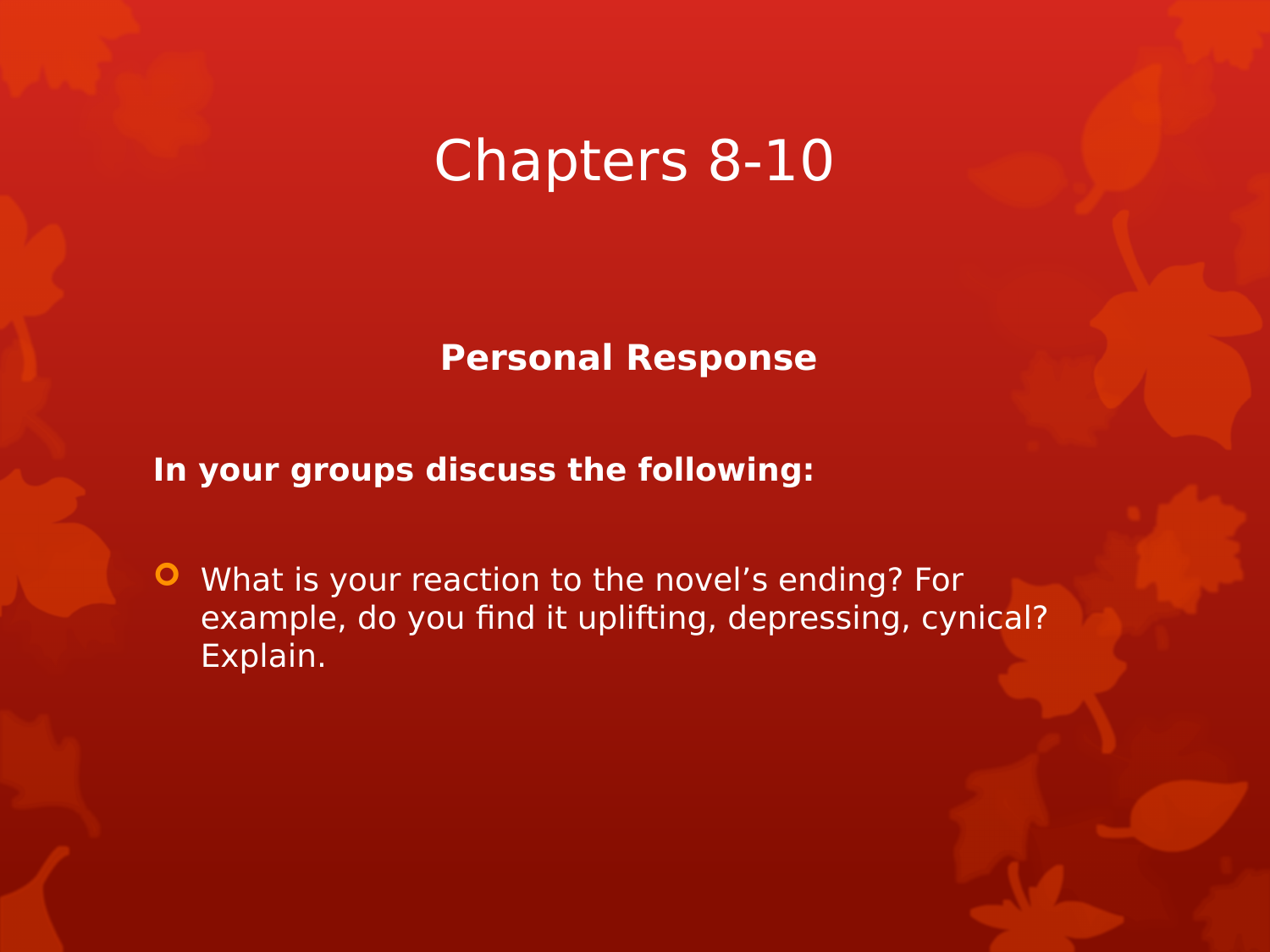

# Chapters 8-10
Personal Response

In your groups discuss the following:

What is your reaction to the novel’s ending? For example, do you find it uplifting, depressing, cynical? Explain.